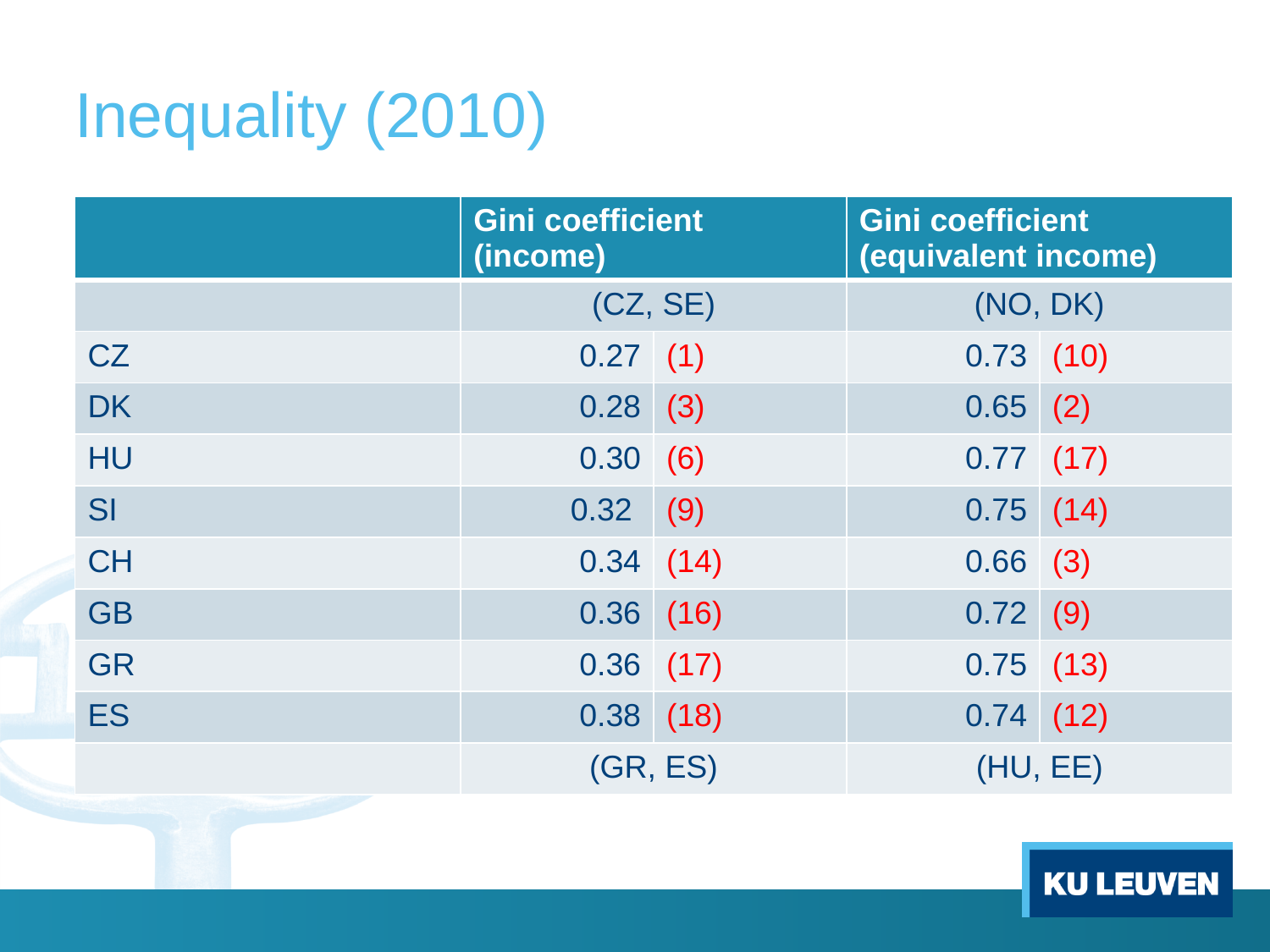

# Inequality (2010)
|  | Gini coefficient (income) |  | Gini coefficient (equivalent income) |  |
| --- | --- | --- | --- | --- |
|  | (CZ, SE) |  | (NO, DK) |  |
| CZ | 0.27 | (1) | 0.73 | (10) |
| DK | 0.28 | (3) | 0.65 | (2) |
| HU | 0.30 | (6) | 0.77 | (17) |
| SI | 0.32 | (9) | 0.75 | (14) |
| CH | 0.34 | (14) | 0.66 | (3) |
| GB | 0.36 | (16) | 0.72 | (9) |
| GR | 0.36 | (17) | 0.75 | (13) |
| ES | 0.38 | (18) | 0.74 | (12) |
|  | (GR, ES) |  | (HU, EE) |  |